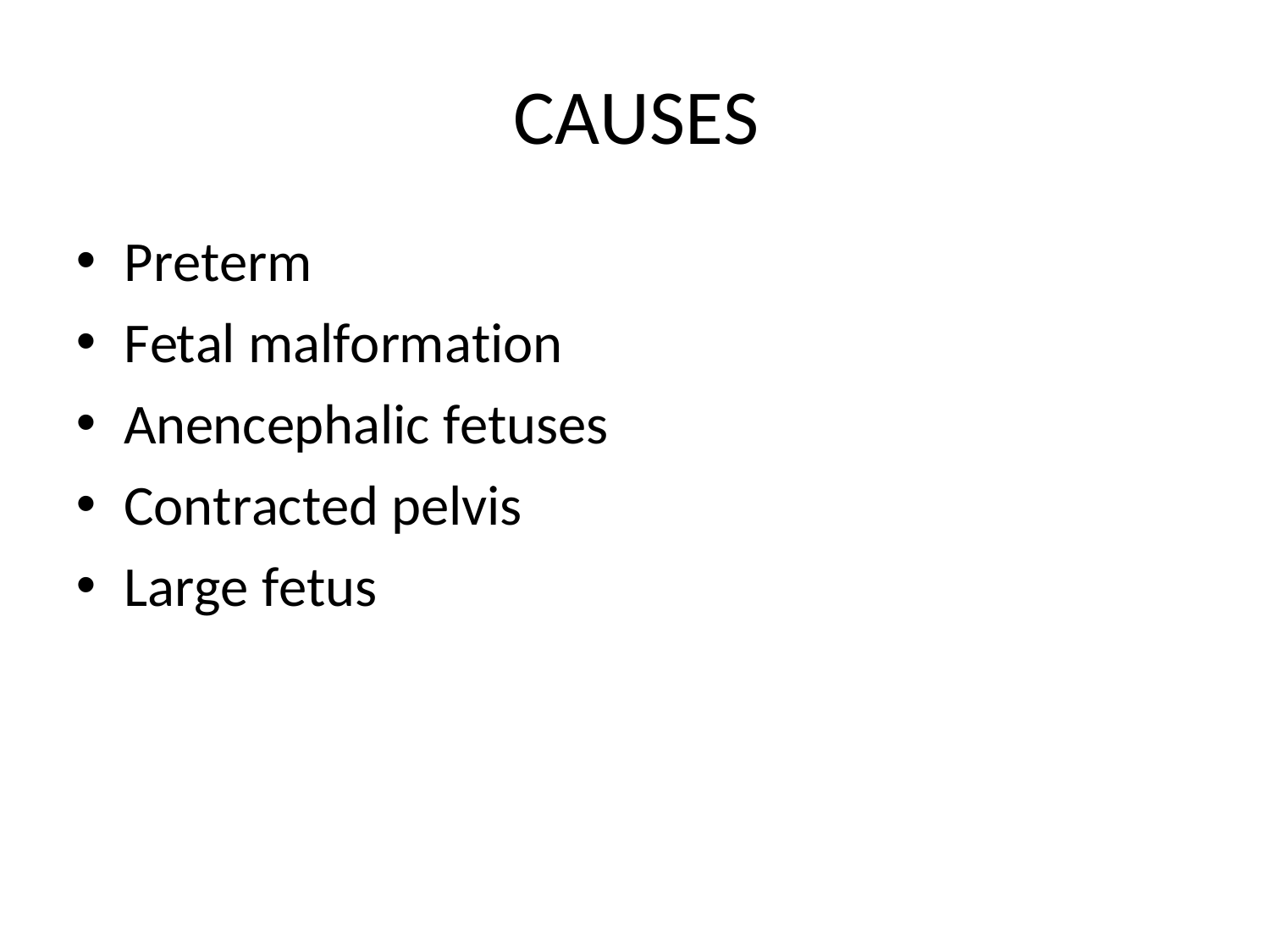

# CAUSES
Preterm

Fetal malformation

Anencephalic fetuses

Contracted pelvis

Large fetus